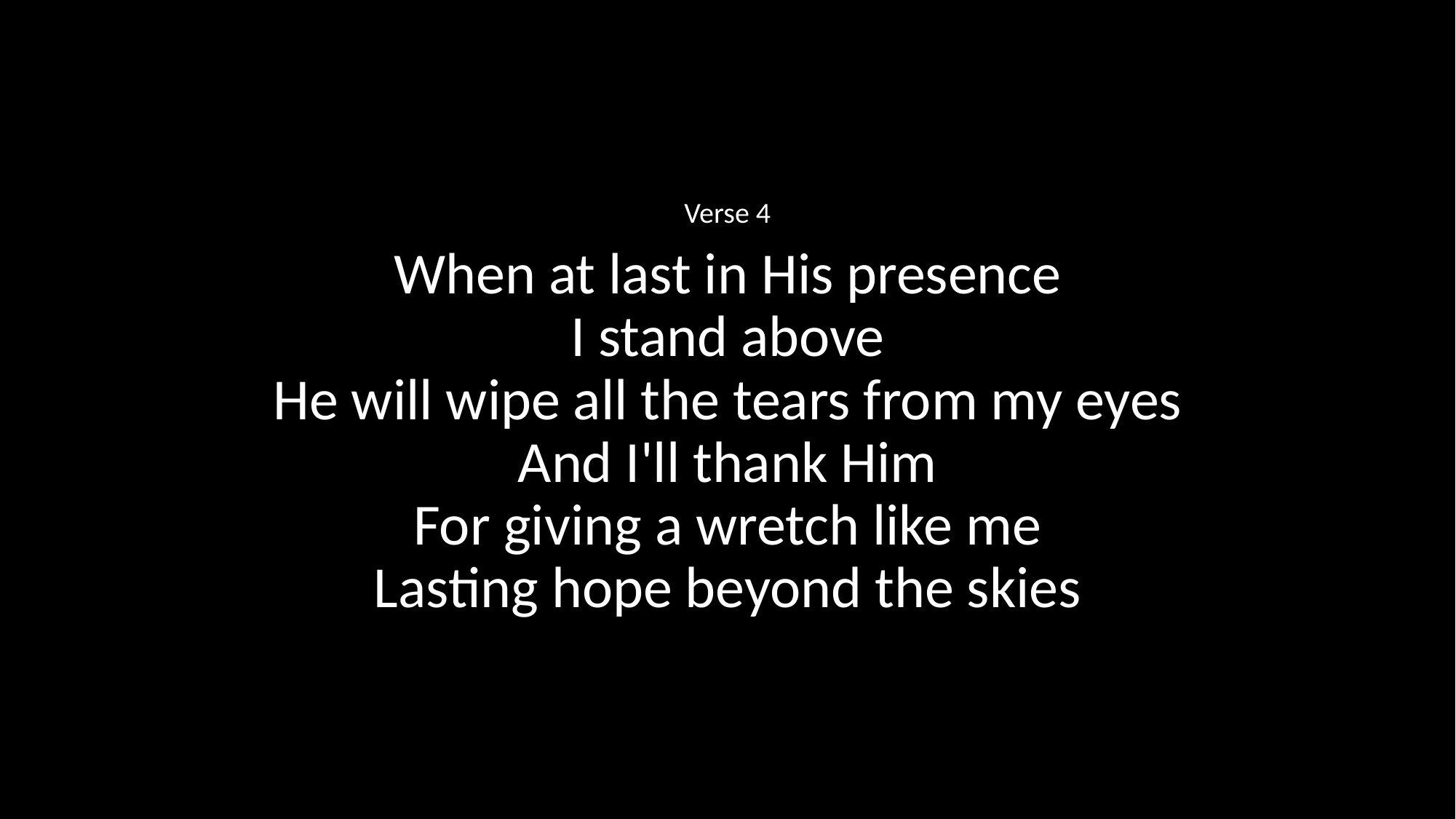

Verse 4
When at last in His presence
I stand above
He will wipe all the tears from my eyes
And I'll thank Him
For giving a wretch like me
Lasting hope beyond the skies